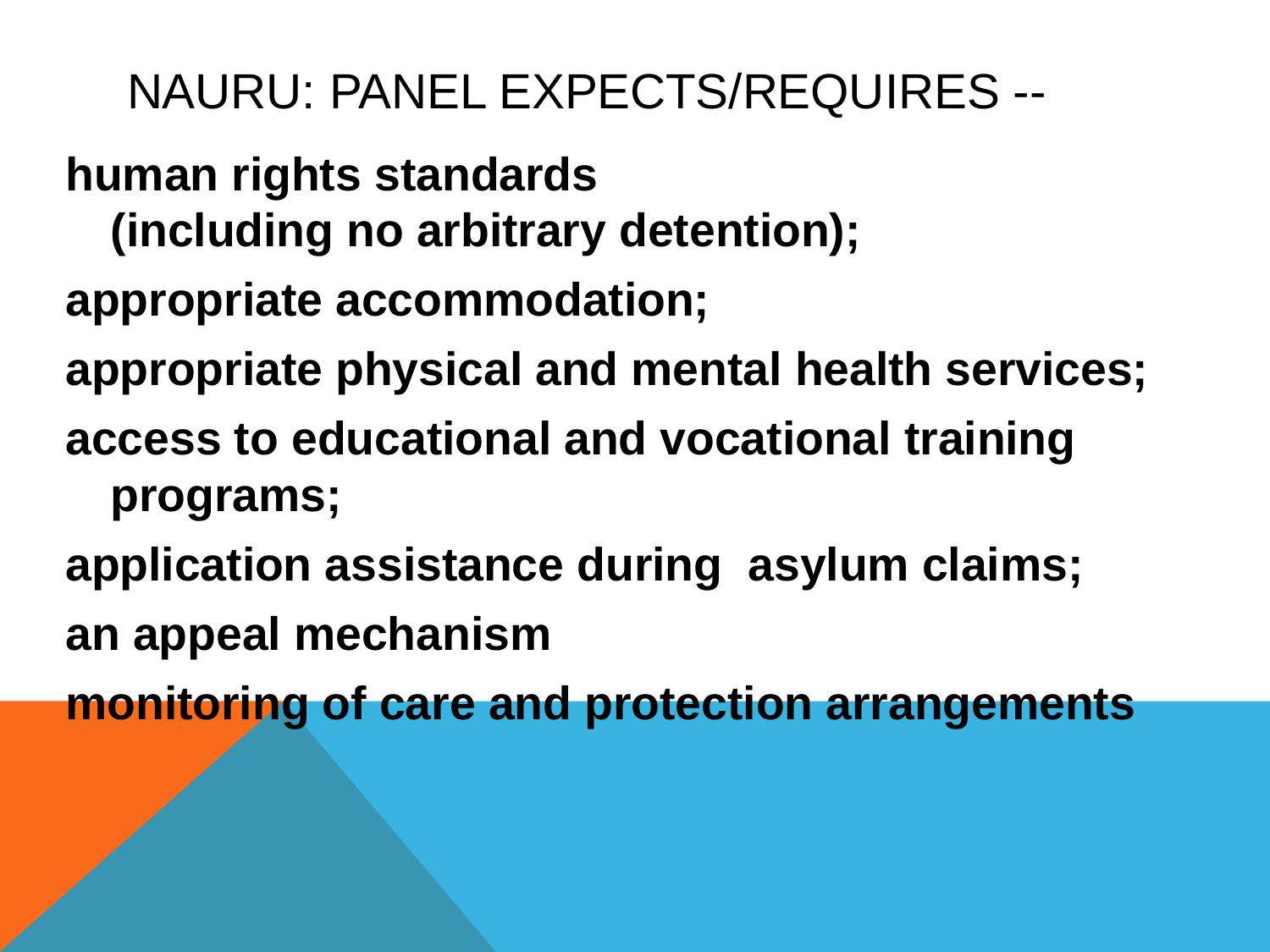

# NAURU: panel EXPECTS/REQUIRES --
human rights standards
(including no arbitrary detention);
appropriate accommodation;
appropriate physical and mental health services;
access to educational and vocational training programs;
application assistance during  asylum claims;
an appeal mechanism
monitoring of care and protection arrangements